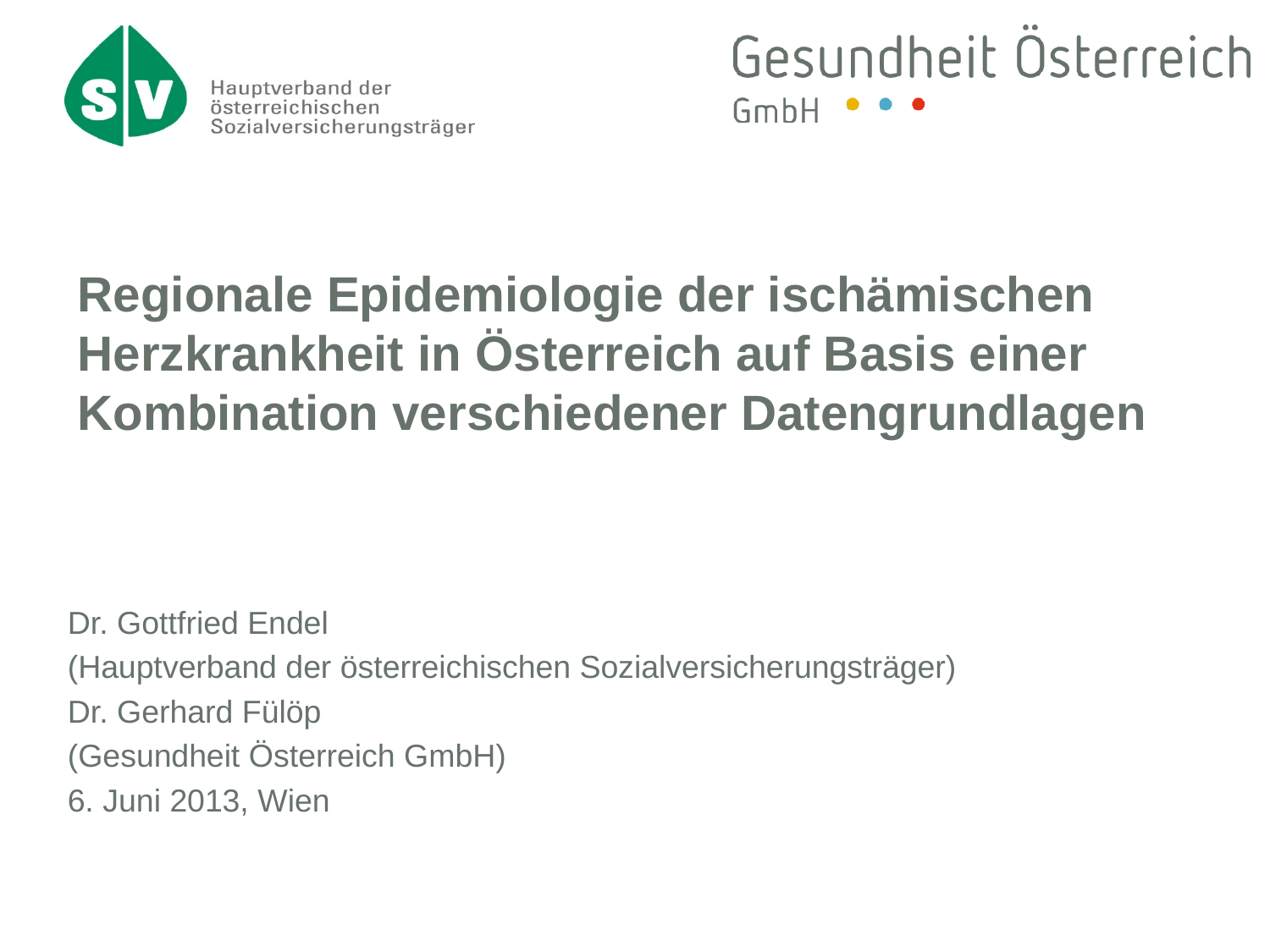

# Regionale Epidemiologie der ischämischen Herzkrankheit in Österreich auf Basis einer Kombination verschiedener Datengrundlagen
Dr. Gottfried Endel
(Hauptverband der österreichischen Sozialversicherungsträger)
Dr. Gerhard Fülöp
(Gesundheit Österreich GmbH)
6. Juni 2013, Wien